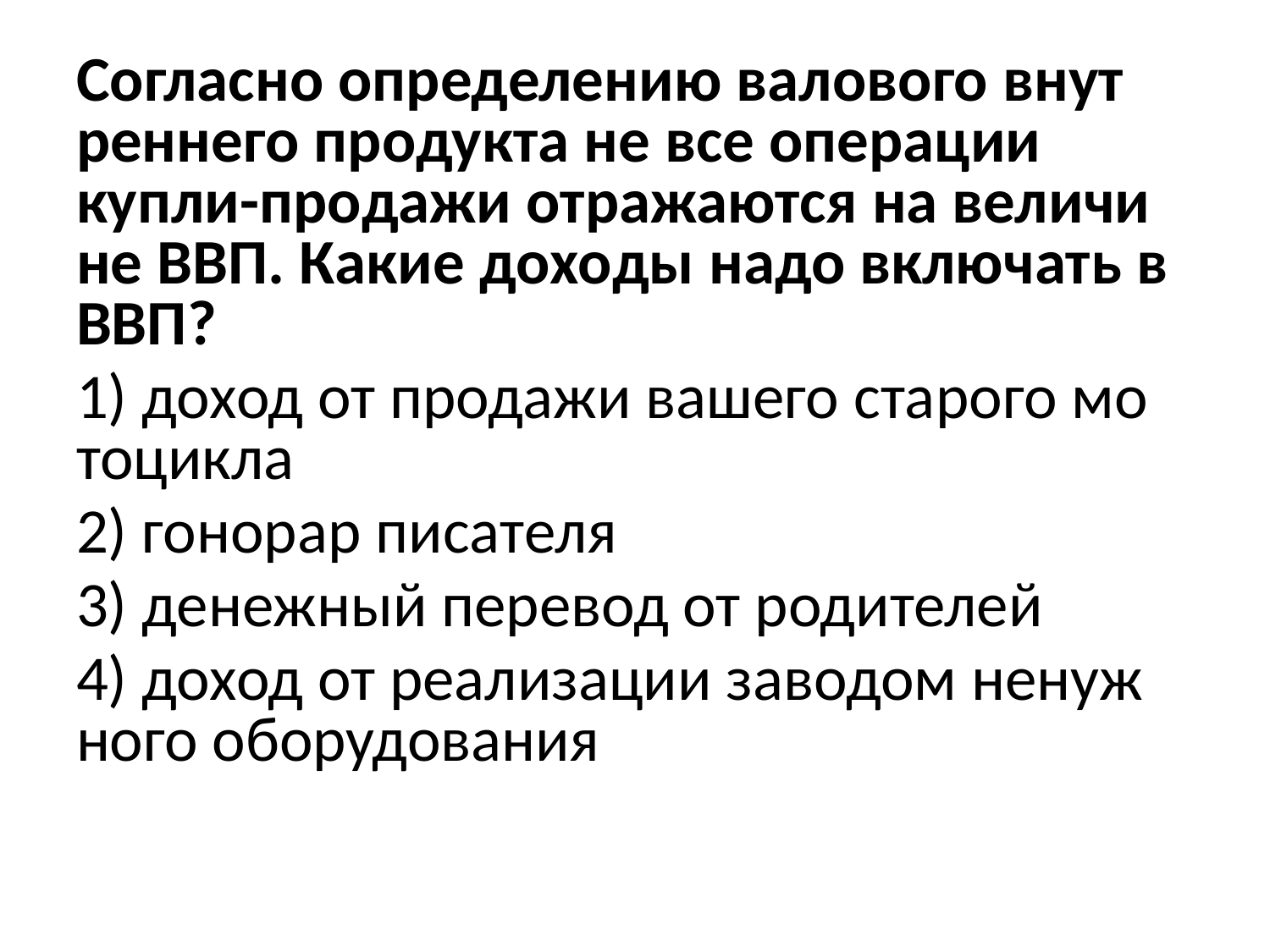

Со­глас­но опре­де­ле­нию ва­ло­во­го внут­рен­не­го про­дук­та не все опе­ра­ции купли-про­да­жи от­ра­жа­ют­ся на ве­ли­чи­не ВВП. Какие до­хо­ды надо вклю­чать в ВВП?
1) доход от про­да­жи ва­ше­го ста­ро­го мо­то­цик­ла
2) го­но­рар пи­са­те­ля
3) де­неж­ный пе­ре­вод от ро­ди­те­лей
4) доход от ре­а­ли­за­ции за­во­дом не­нуж­но­го обо­ру­до­ва­ния